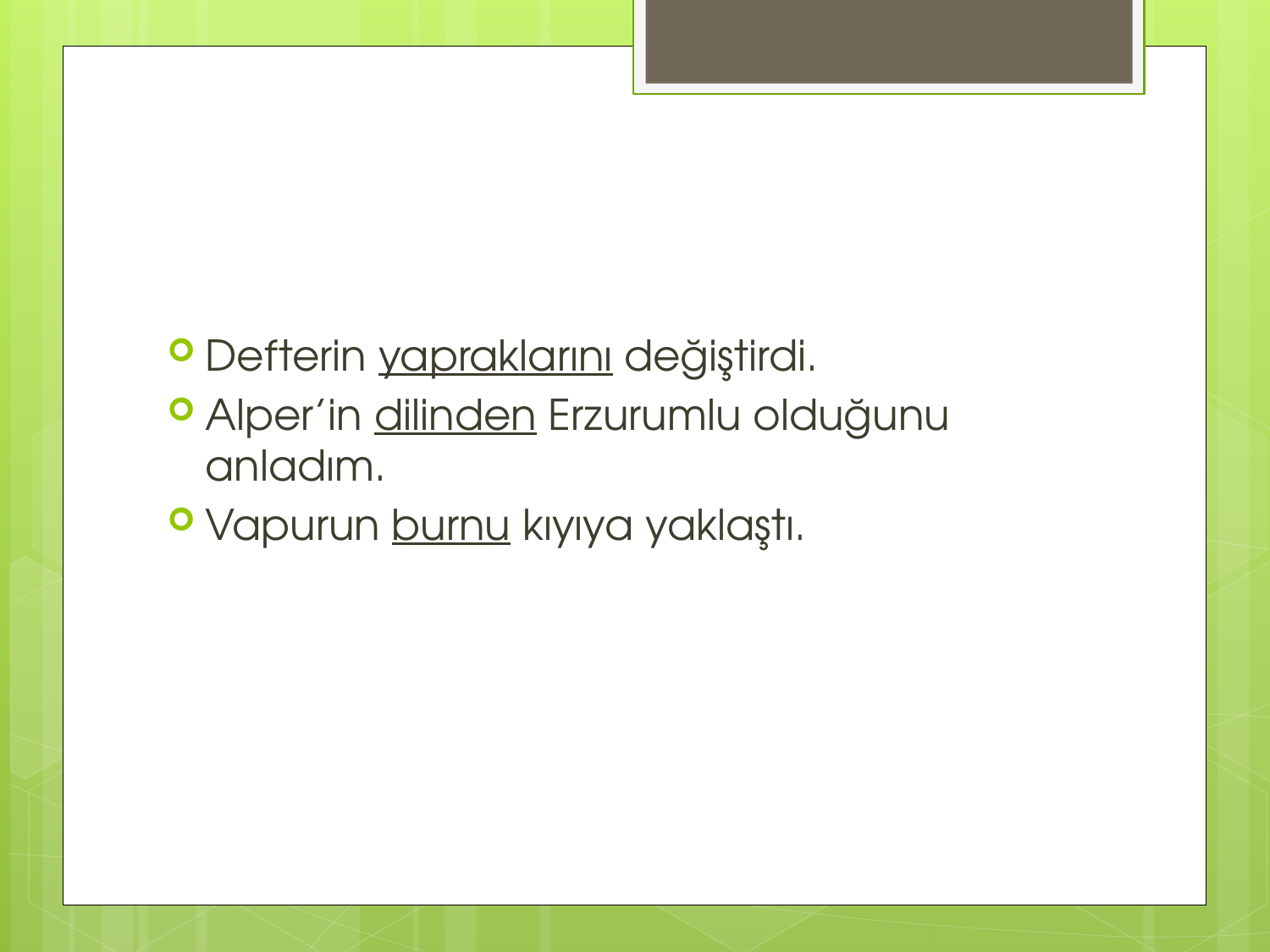

#
Defterin yapraklarını değiştirdi.
Alper’in dilinden Erzurumlu olduğunu anladım.
Vapurun burnu kıyıya yaklaştı.